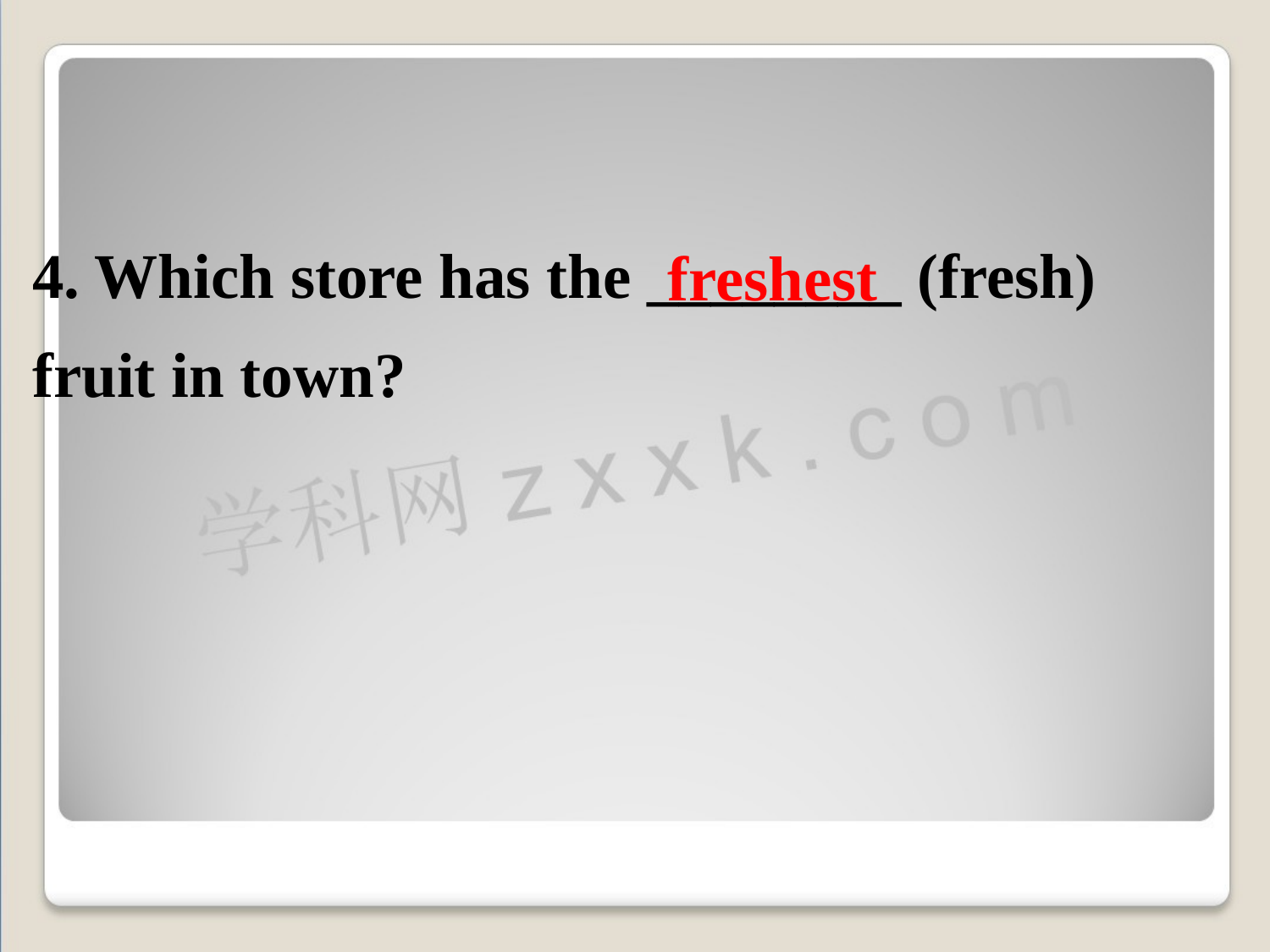

4. Which store has the ________ (fresh) 	fruit in town?
freshest